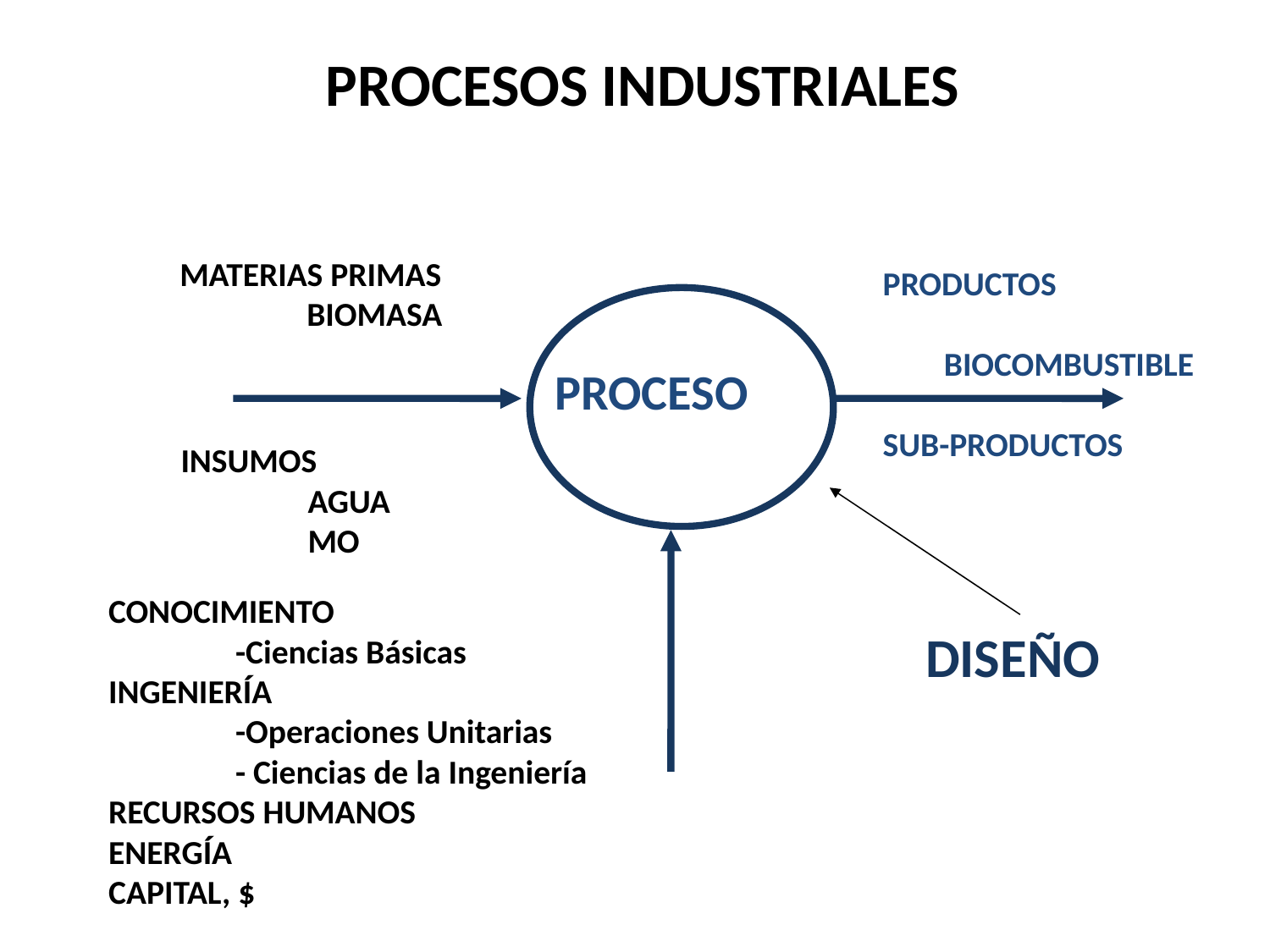

# PROCESOS INDUSTRIALES
MATERIAS PRIMAS
	BIOMASA
PRODUCTOS

        BIOCOMBUSTIBLE

SUB-PRODUCTOS

PROCESO

INSUMOS
	AGUA
	MO

CONOCIMIENTO
	-Ciencias Básicas
INGENIERÍA
	-Operaciones Unitarias
	- Ciencias de la Ingeniería
RECURSOS HUMANOS
ENERGÍA
CAPITAL, $
DISEÑO